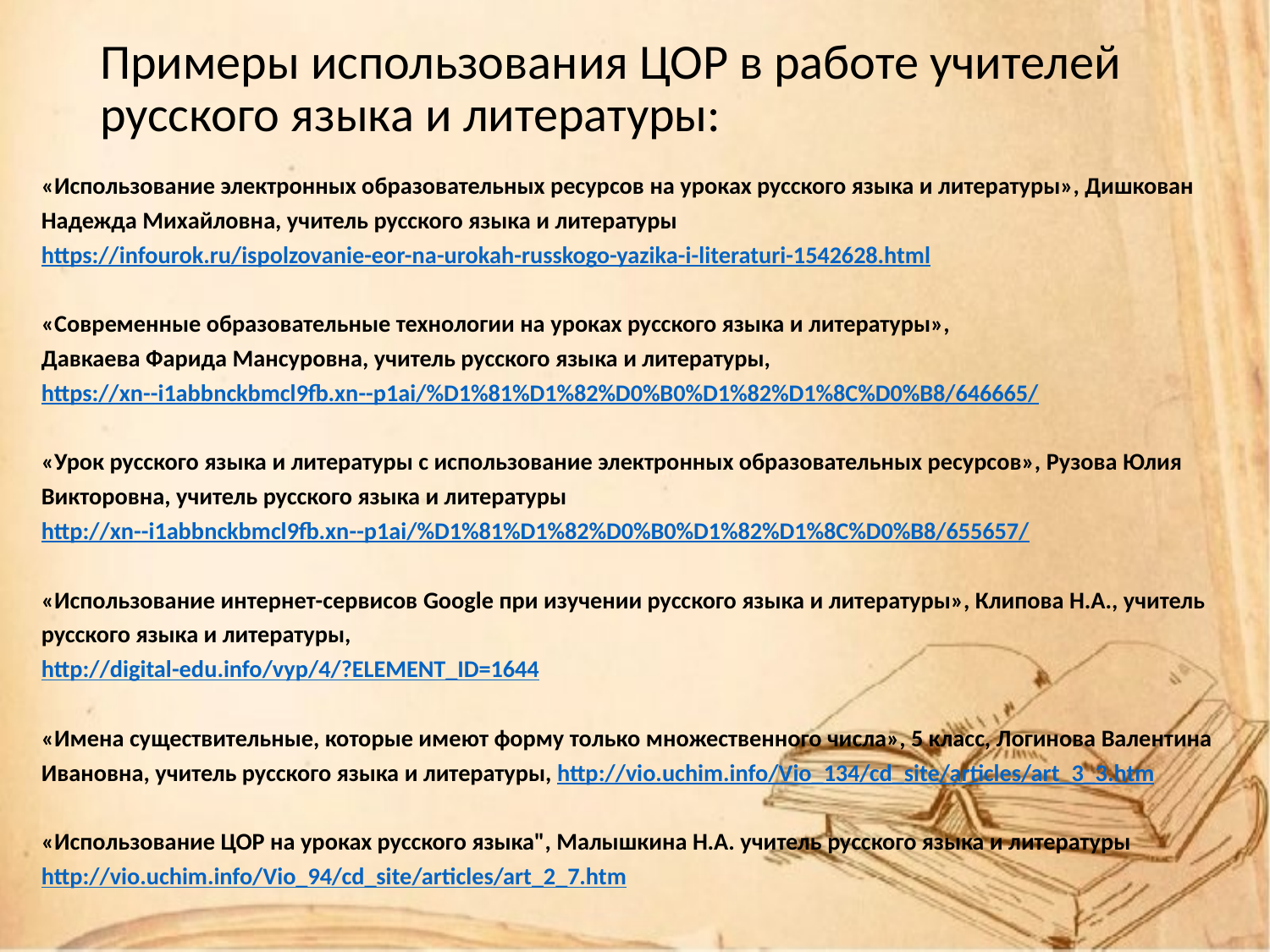

# Примеры использования ЦОР в работе учителей русского языка и литературы:
«Использование электронных образовательных ресурсов на уроках русского языка и литературы», Дишкован Надежда Михайловна, учитель русского языка и литературы
https://infourok.ru/ispolzovanie-eor-na-urokah-russkogo-yazika-i-literaturi-1542628.html

«Современные образовательные технологии на уроках русского языка и литературы», Давкаева Фарида Мансуровна, учитель русского языка и литературы, https://xn--i1abbnckbmcl9fb.xn--p1ai/%D1%81%D1%82%D0%B0%D1%82%D1%8C%D0%B8/646665/

«Урок русского языка и литературы с использование электронных образовательных ресурсов», Рузова Юлия Викторовна, учитель русского языка и литературы http://xn--i1abbnckbmcl9fb.xn--p1ai/%D1%81%D1%82%D0%B0%D1%82%D1%8C%D0%B8/655657/

«Использование интернет-сервисов Google при изучении русского языка и литературы», Клипова Н.А., учитель русского языка и литературы,
http://digital-edu.info/vyp/4/?ELEMENT_ID=1644

«Имена существительные, которые имеют форму только множественного числа», 5 класс, Логинова Валентина Ивановна, учитель русского языка и литературы, http://vio.uchim.info/Vio_134/cd_site/articles/art_3_3.htm

«Использование ЦОР на уроках русского языка", Малышкина Н.А. учитель русского языка и литературы http://vio.uchim.info/Vio_94/cd_site/articles/art_2_7.htm